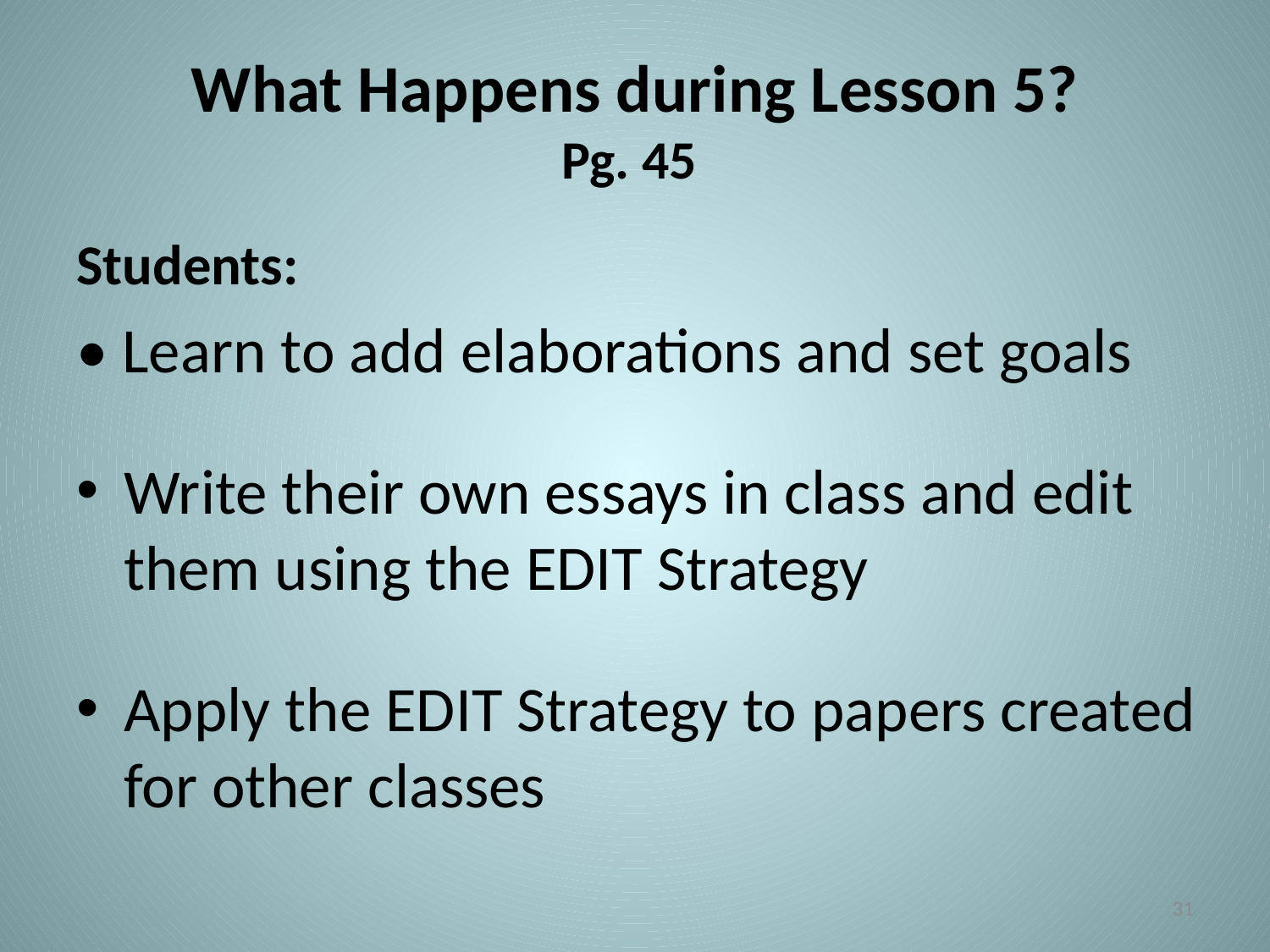

# What Happens during Lesson 5? Pg. 45
Students:
• Learn to add elaborations and set goals
Write their own essays in class and edit them using the EDIT Strategy
Apply the EDIT Strategy to papers created for other classes

31